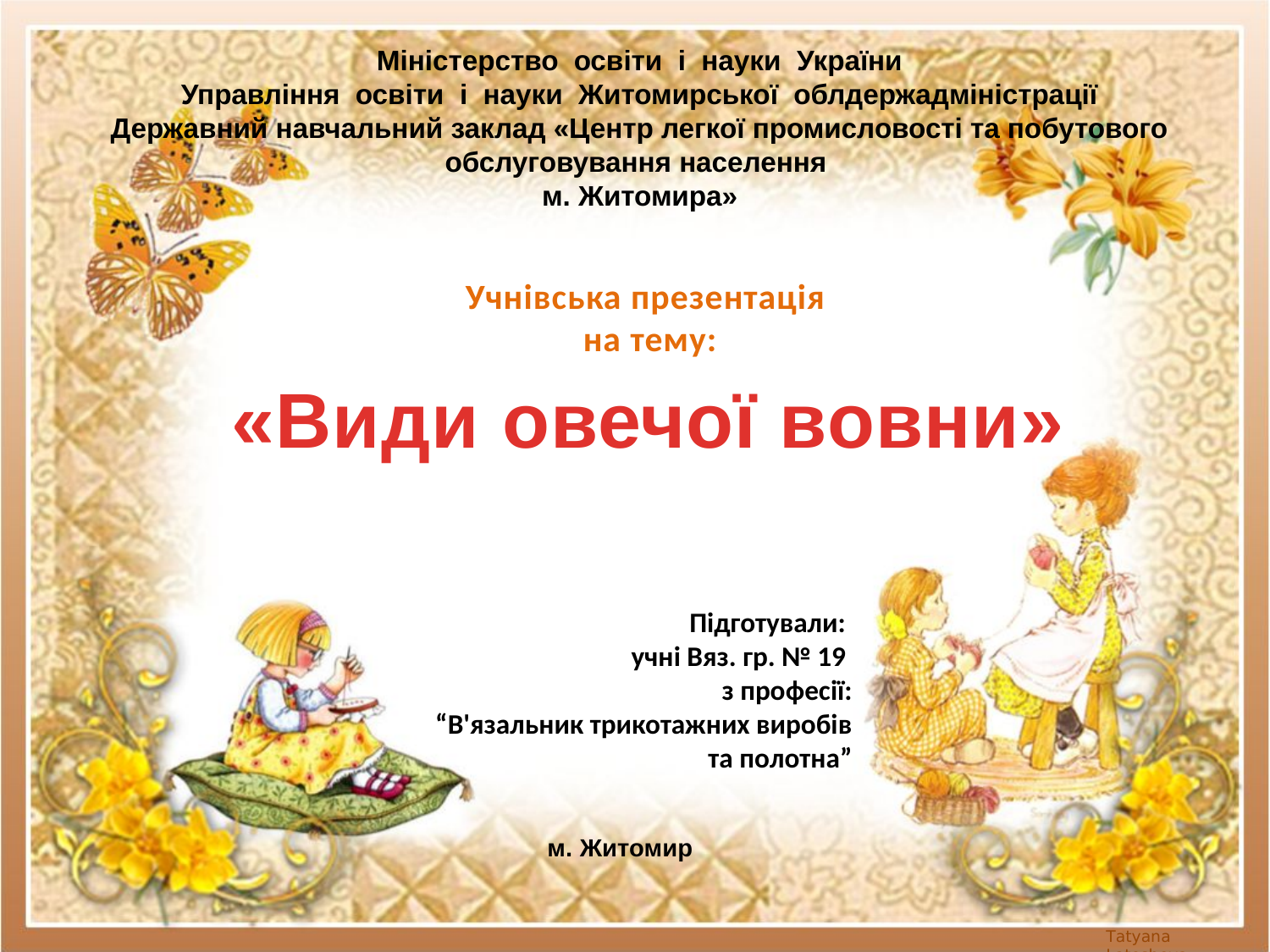

Міністерство  освіти  і  науки  України
Управління  освіти  і  науки  Житомирської  облдержадміністрації
Державний навчальний заклад «Центр легкої промисловості та побутового обслуговування населення
м. Житомира»

Учнівська презентація
на тему:

# «Види овечої вовни»
Підготували:
учні Вяз. гр. № 19
з професії:
“В'язальник трикотажних виробів
 та полотна”
м. Житомир
Tatyana Latesheva